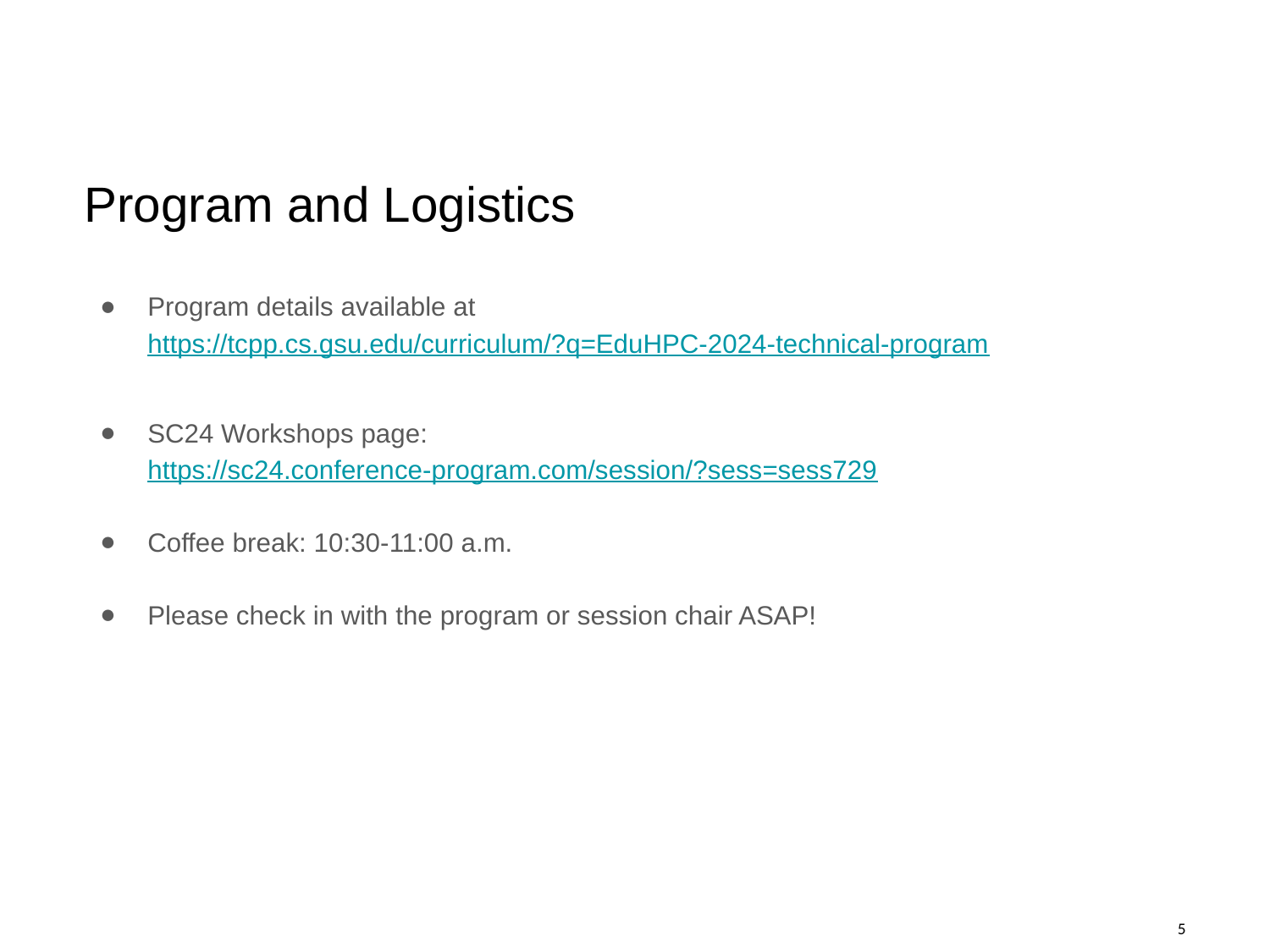

# Program and Logistics
Program details available at
https://tcpp.cs.gsu.edu/curriculum/?q=EduHPC-2024-technical-program

SC24 Workshops page:
https://sc24.conference-program.com/session/?sess=sess729

Coffee break: 10:30-11:00 a.m.

Please check in with the program or session chair ASAP!

5